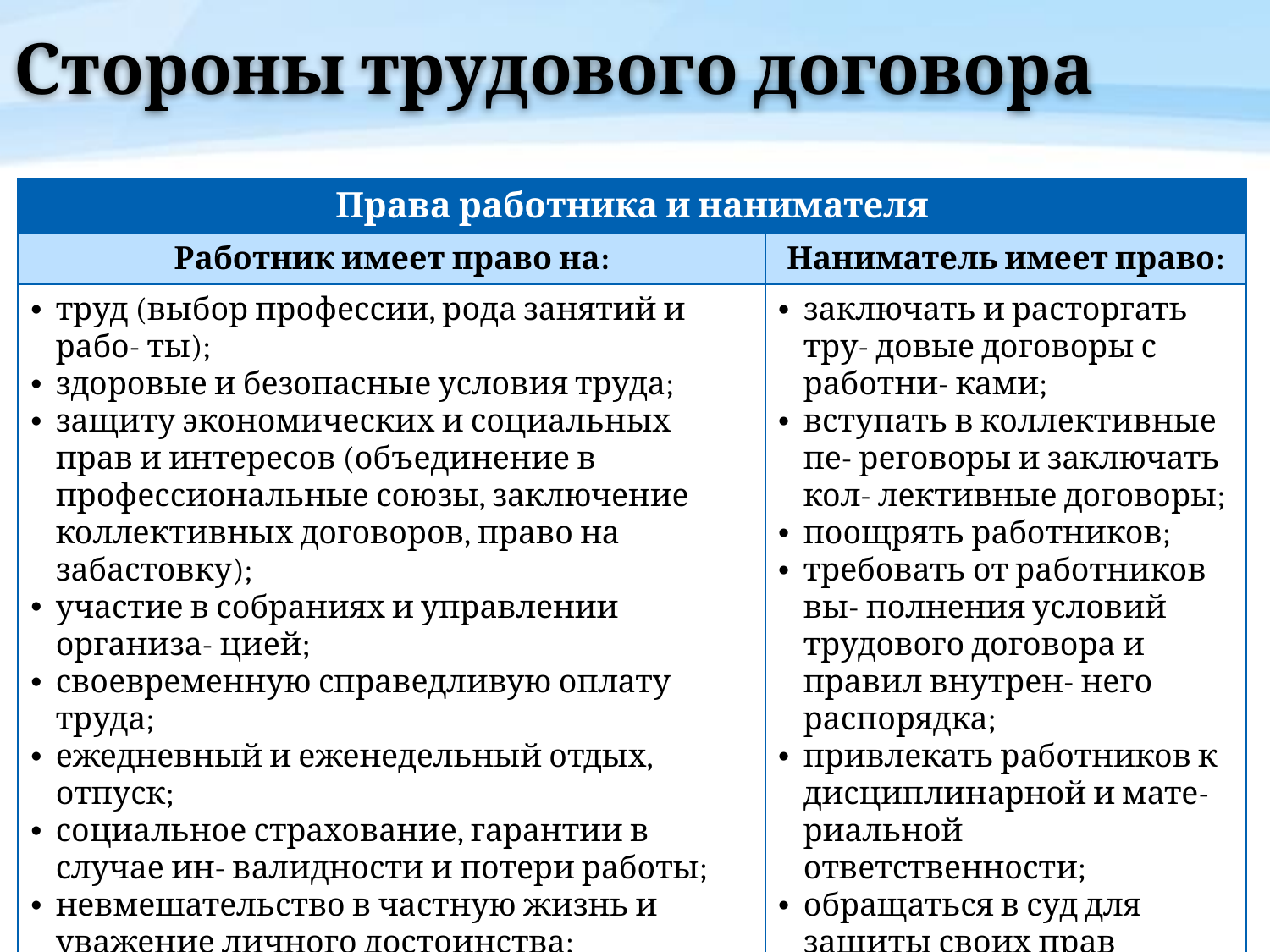

# Стороны трудового договора
| Права работника и нанимателя |  |
| --- | --- |
| Работник имеет право на: | Наниматель имеет право: |
| труд (выбор профессии, рода занятий и рабо- ты); здоровые и безопасные условия труда; защиту экономических и социальных прав и интересов (объединение в профессиональные союзы, заключение коллективных договоров, право на забастовку); участие в собраниях и управлении организа- цией; своевременную справедливую оплату труда; ежедневный и еженедельный отдых, отпуск; социальное страхование, гарантии в случае ин- валидности и потери работы; невмешательство в частную жизнь и уважение личного достоинства; судебную и иную защиту трудовых прав | заключать и расторгать тру- довые договоры с работни- ками; вступать в коллективные пе- реговоры и заключать кол- лективные договоры; поощрять работников; требовать от работников вы- полнения условий трудового договора и правил внутрен- него распорядка; привлекать работников к дисциплинарной и мате- риальной ответственности; обращаться в суд для защиты своих прав |